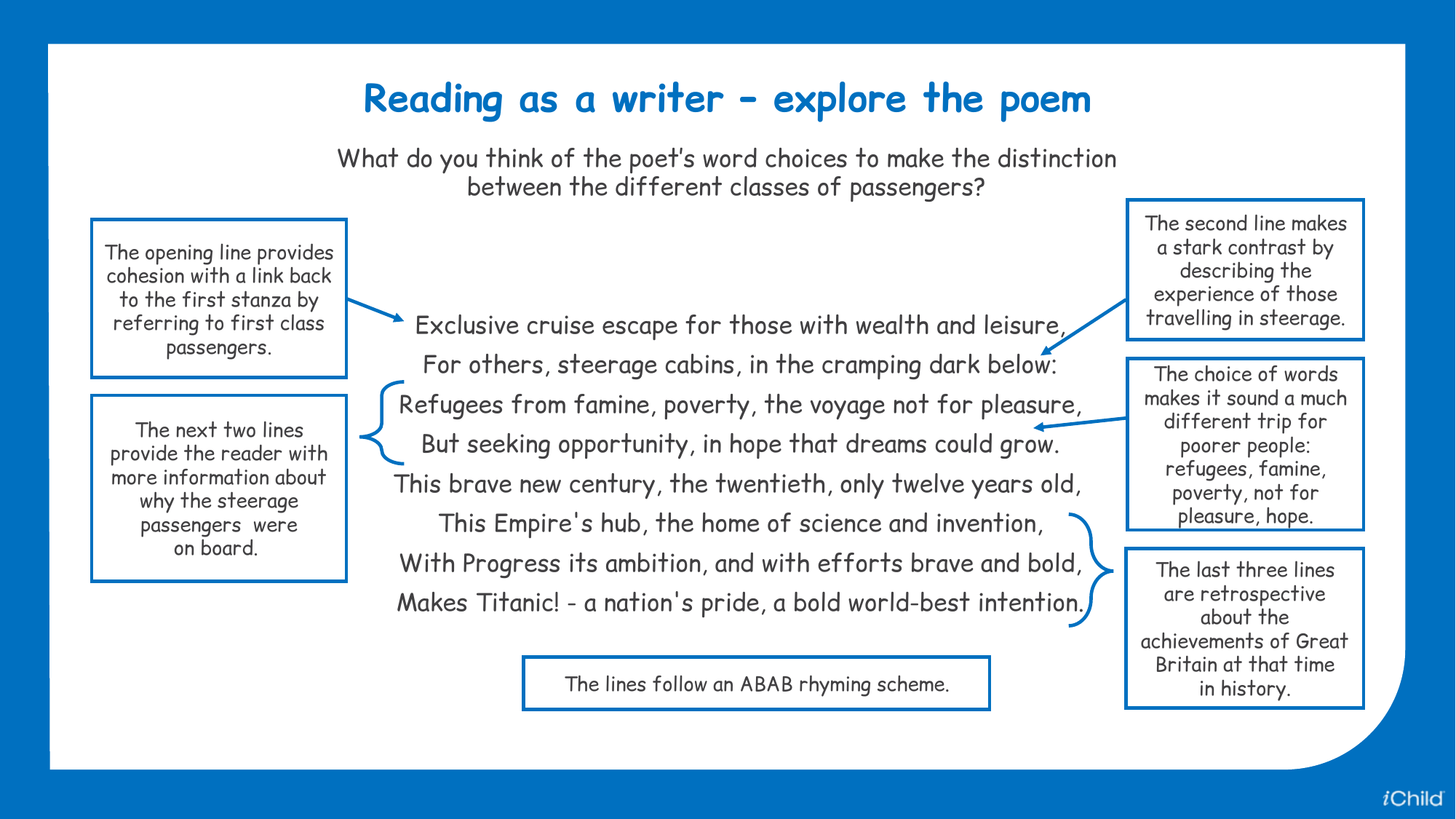

Reading as a writer – explore the poem
What do you think of the poet’s word choices to make the distinction
between the different classes of passengers?
The second line makes
a stark contrast by describing the experience of those travelling in steerage.
The opening line provides cohesion with a link back to the first stanza by referring to first class passengers.
Exclusive cruise escape for those with wealth and leisure,
For others, steerage cabins, in the cramping dark below:
Refugees from famine, poverty, the voyage not for pleasure,
But seeking opportunity, in hope that dreams could grow.
This brave new century, the twentieth, only twelve years old,
This Empire's hub, the home of science and invention,
With Progress its ambition, and with efforts brave and bold,
Makes Titanic! - a nation's pride, a bold world-best intention.
The choice of words makes it sound a much different trip for poorer people: refugees, famine, poverty, not for pleasure, hope.

The next two lines provide the reader with more information about why the steerage passengers  were
on board.

The last three lines are retrospective about the achievements of Great Britain at that time
in history.
The lines follow an ABAB rhyming scheme.